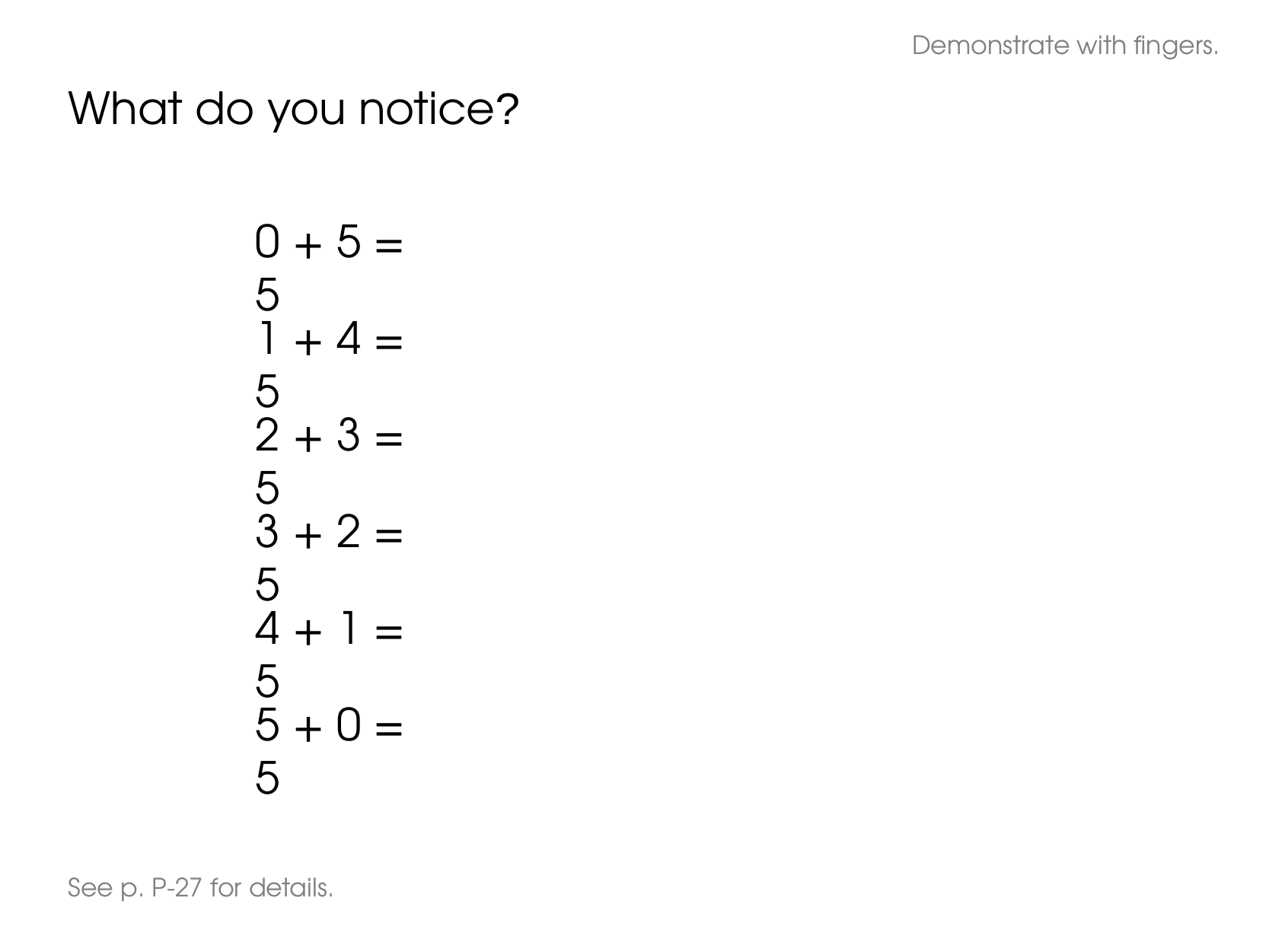

Demonstrate with fingers.
What do you notice?
0 + 5 = 5
1 + 4 = 5
2 + 3 = 5
3 + 2 = 5
4 + 1 = 5
5 + 0 = 5
See p. P-27 for details.